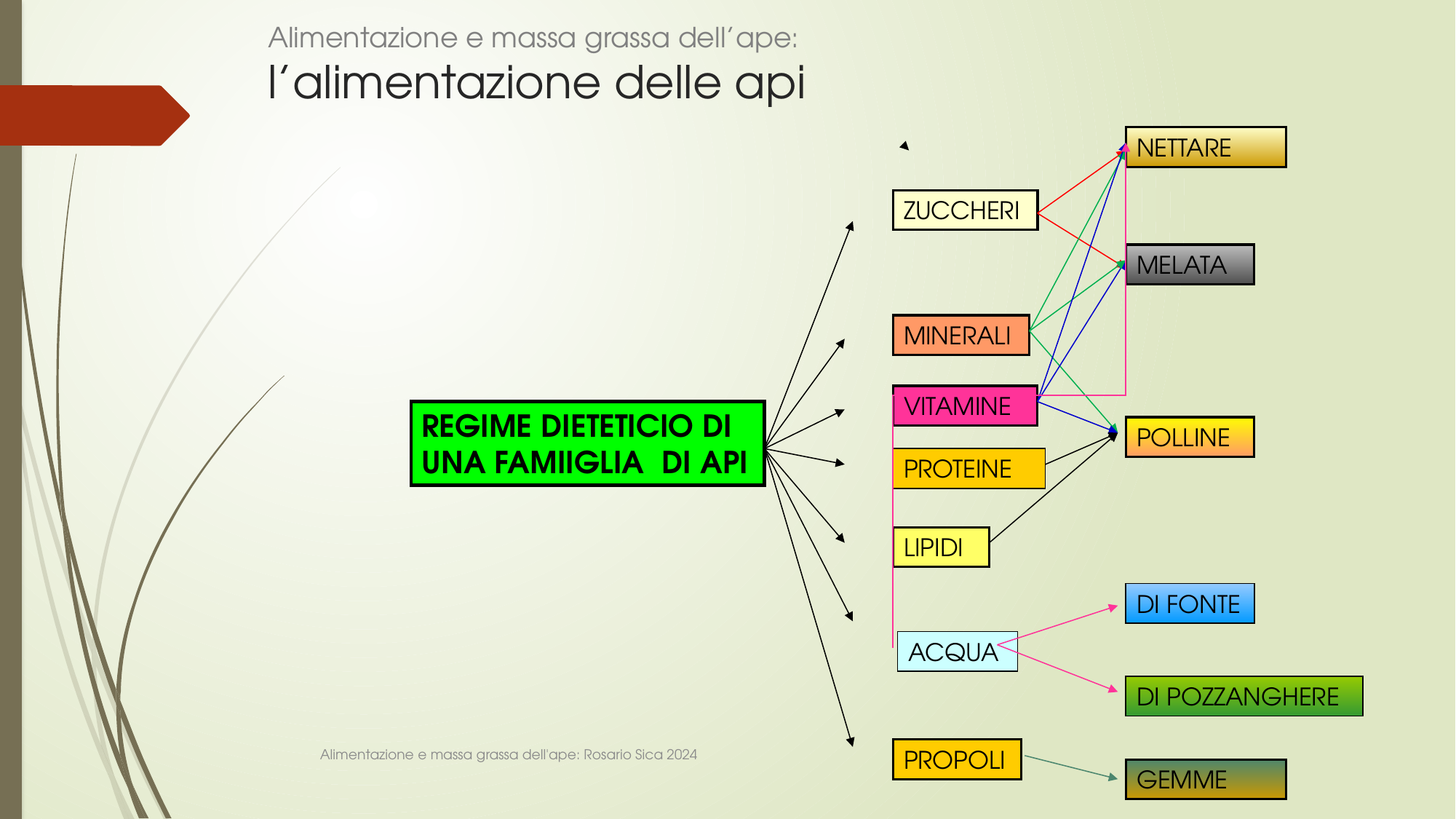

Alimentazione e massa grassa dell’ape:
l’alimentazione delle api
NETTARE

ZUCCHERI

MELATA

MINERALI

VITAMINE

REGIME DIETETICIO DI UNA FAMIIGLIA  DI API

POLLINE

PROTEINE
LIPIDI
DI FONTE

ACQUA

DI POZZANGHERE
PROPOLI

GEMME
Alimentazione e massa grassa dell'ape: Rosario Sica 2024